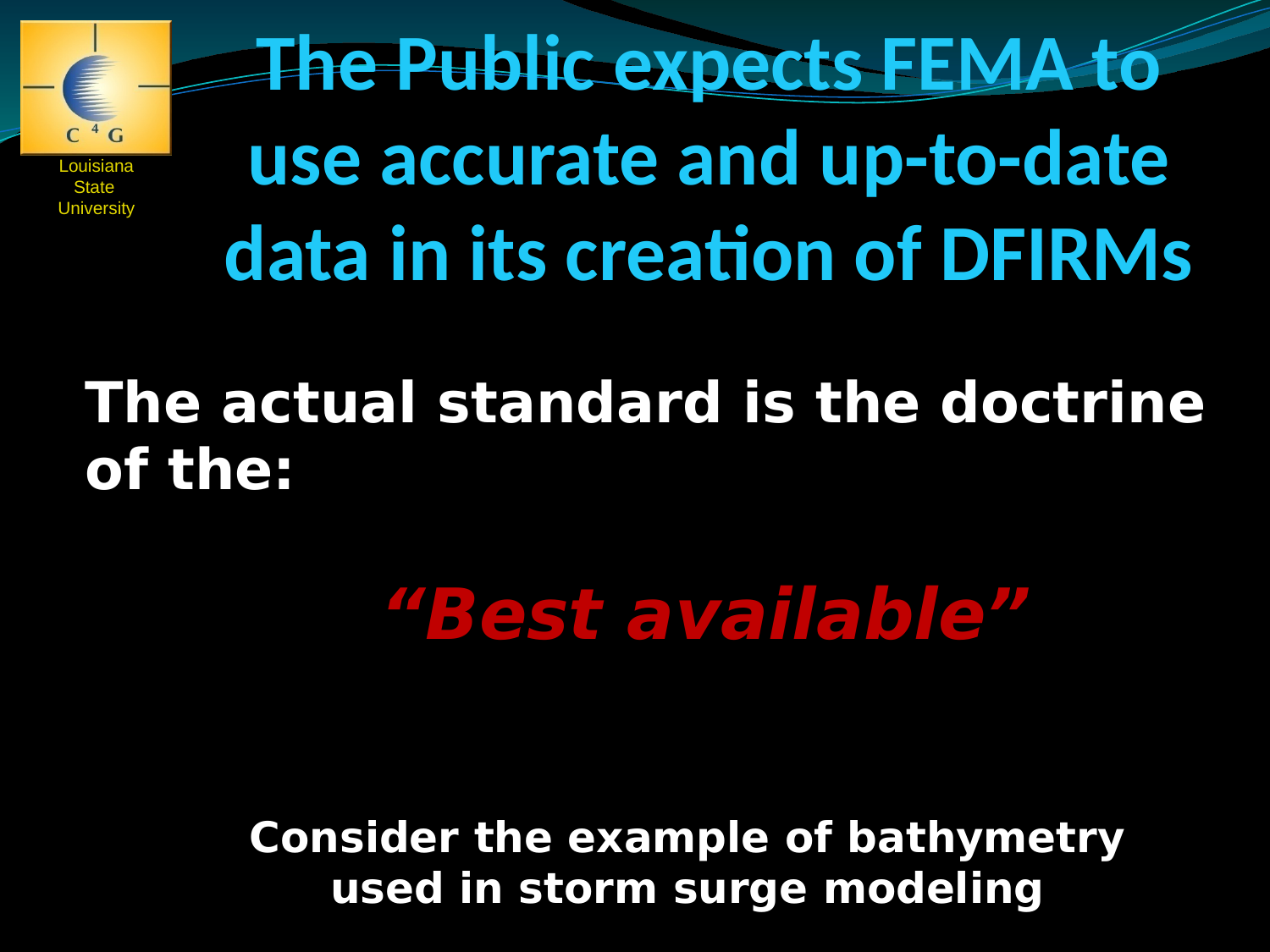

# The Public expects FEMA to use accurate and up-to-date data in its creation of DFIRMs
The actual standard is the doctrine
of the:

               “Best available”
Consider the example of bathymetry used in storm surge modeling